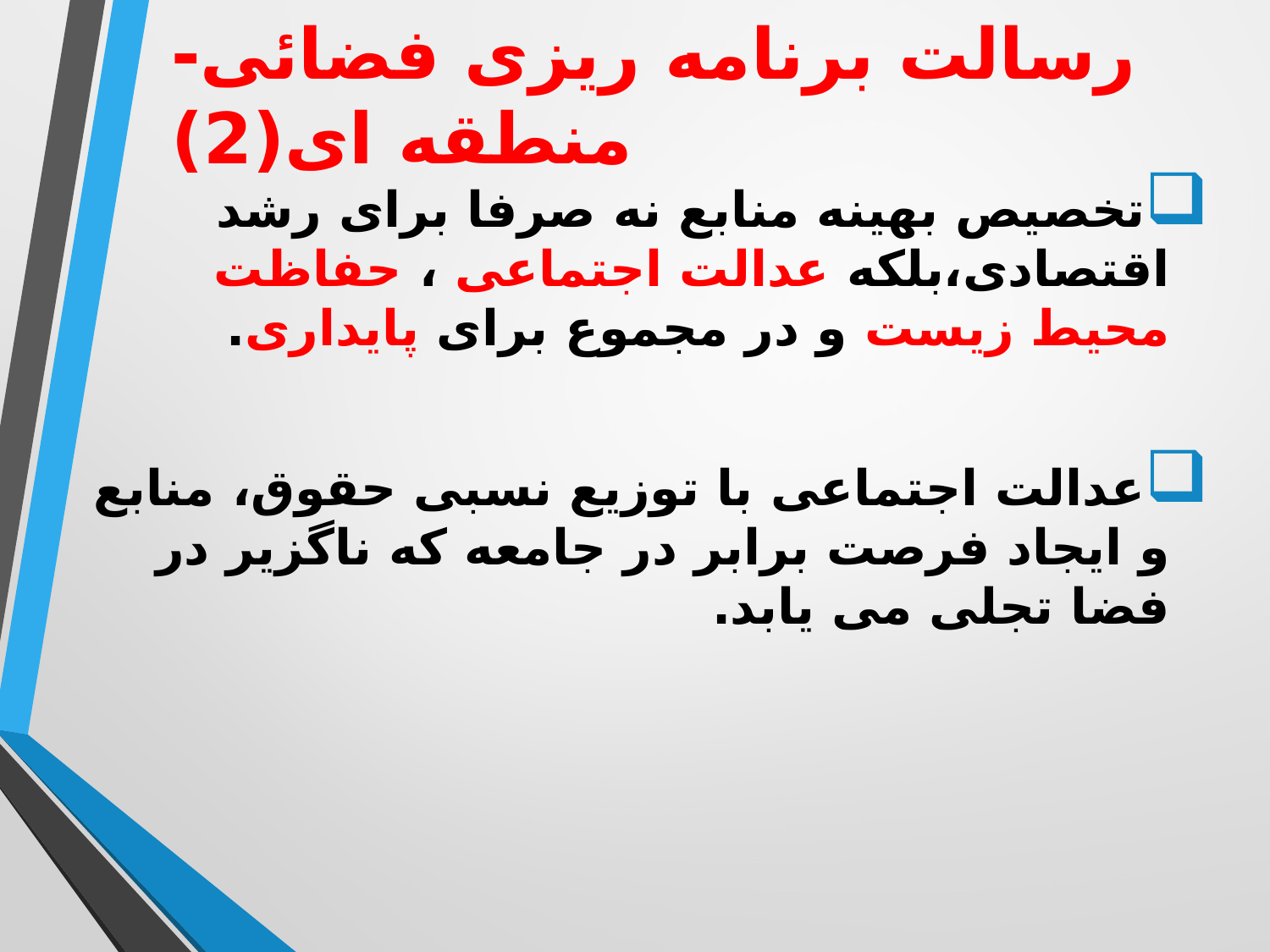

# رسالت برنامه ریزی فضائی- منطقه ای(2)

تخصیص بهينه منابع نه صرفا برای رشد اقتصادی،بلکه عدالت اجتماعی ، حفاظت محیط زیست و در مجموع برای پایداری.

عدالت اجتماعی با توزیع نسبی حقوق، منابع و ایجاد فرصت برابر در جامعه که ناگزیر در فضا تجلی می یابد.